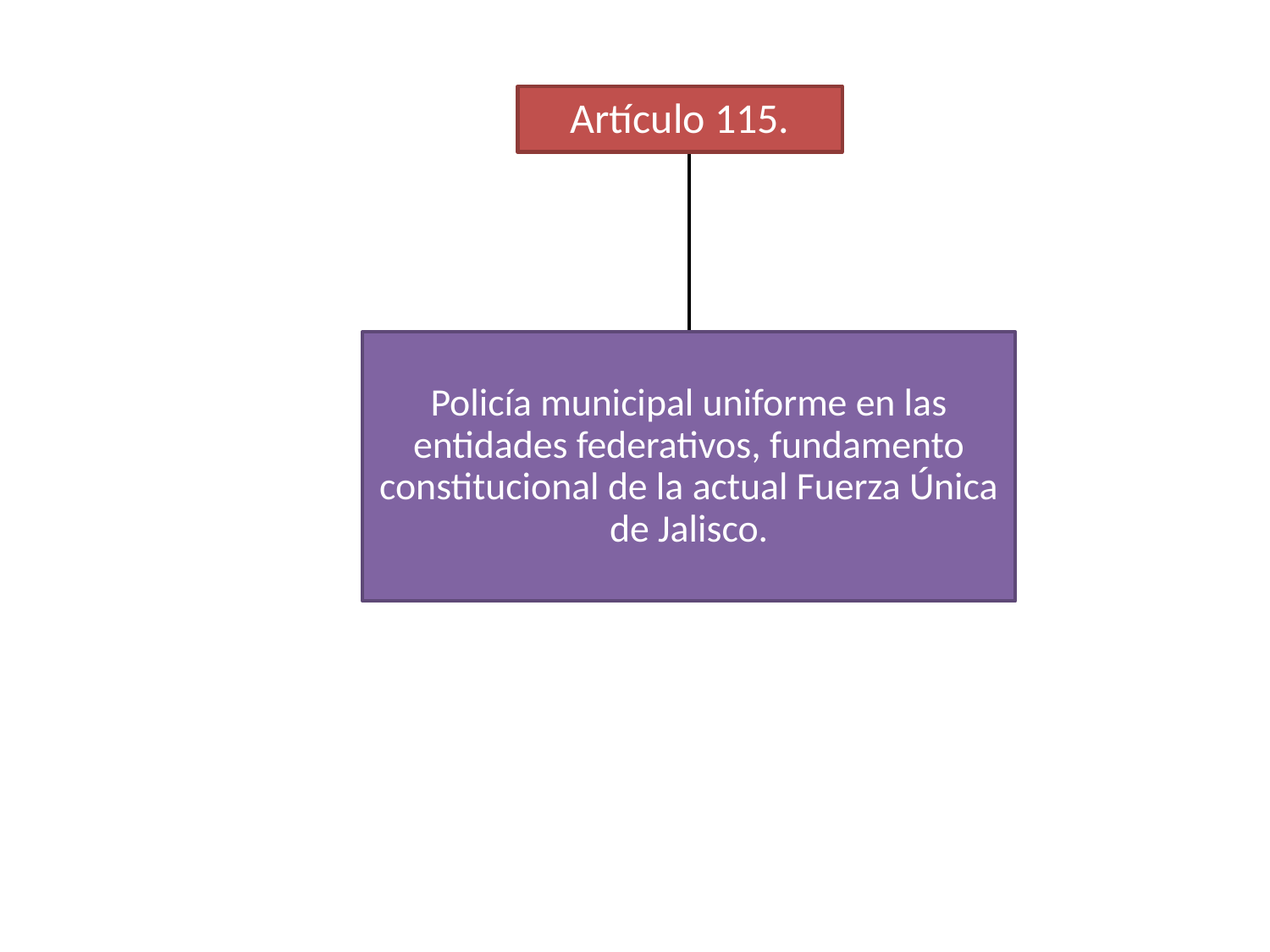

Artículo 115.
Policía municipal uniforme en las entidades federativos, fundamento constitucional de la actual Fuerza Única de Jalisco.